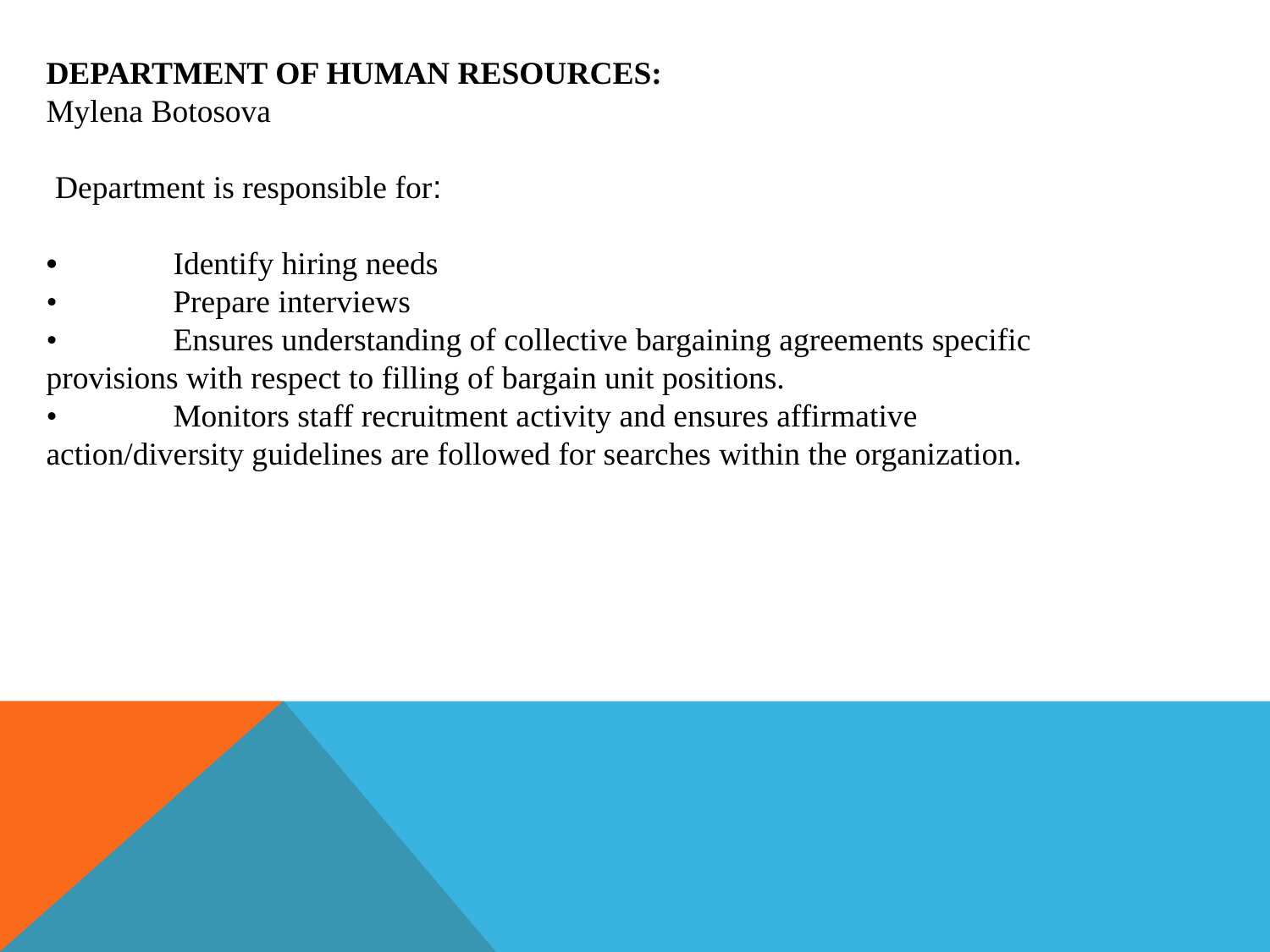

DEPARTMENT OF HUMAN RESOURCES:
Mylena Botosova

 Department is responsible for:

•	Identify hiring needs
•	Prepare interviews
•	Ensures understanding of collective bargaining agreements specific provisions with respect to filling of bargain unit positions.
•	Monitors staff recruitment activity and ensures affirmative action/diversity guidelines are followed for searches within the organization.